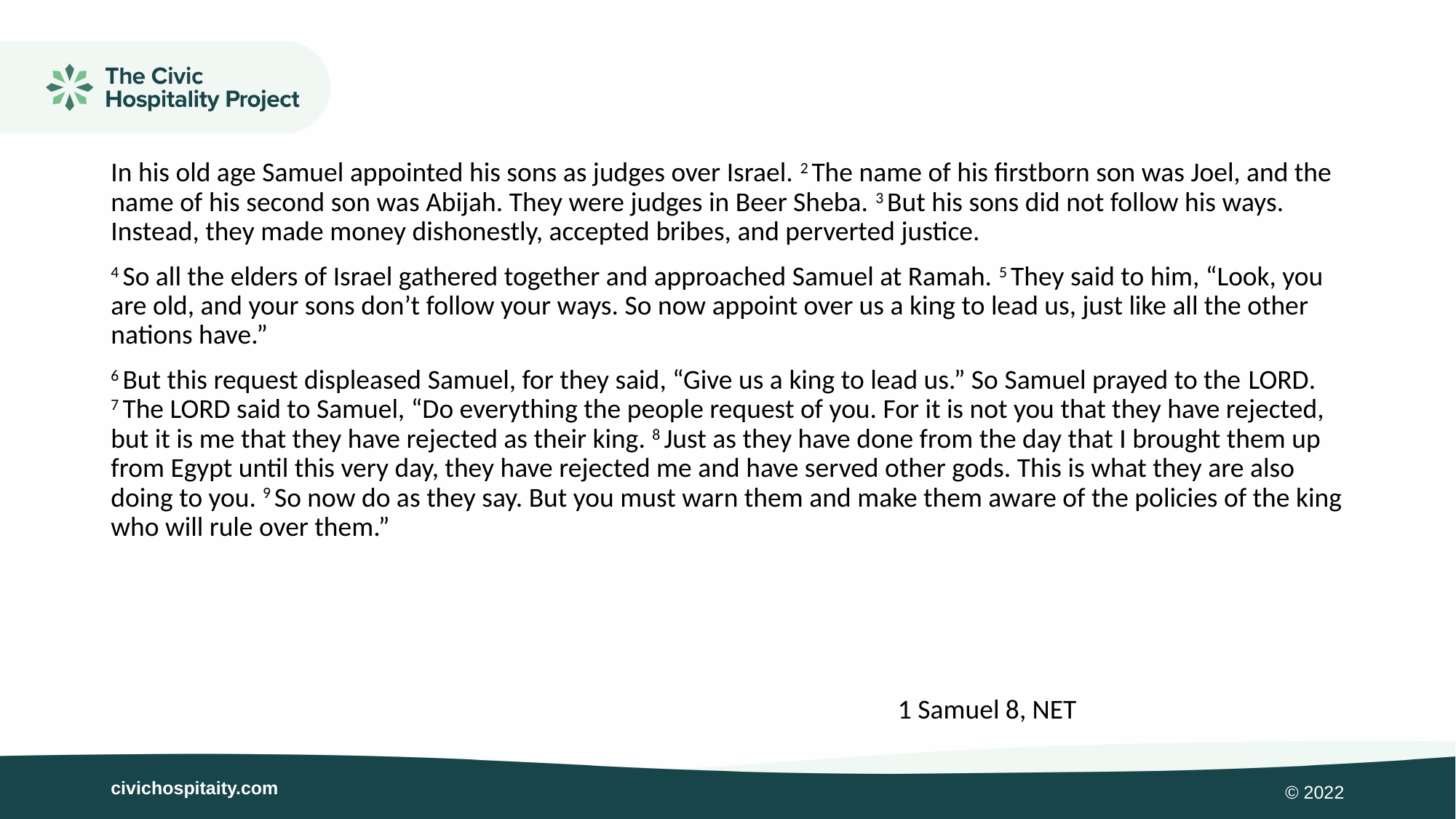

In his old age Samuel appointed his sons as judges over Israel. 2 The name of his firstborn son was Joel, and the name of his second son was Abijah. They were judges in Beer Sheba. 3 But his sons did not follow his ways. Instead, they made money dishonestly, accepted bribes, and perverted justice.
4 So all the elders of Israel gathered together and approached Samuel at Ramah. 5 They said to him, “Look, you are old, and your sons don’t follow your ways. So now appoint over us a king to lead us, just like all the other nations have.”
6 But this request displeased Samuel, for they said, “Give us a king to lead us.” So Samuel prayed to the Lord. 7 The Lord said to Samuel, “Do everything the people request of you. For it is not you that they have rejected, but it is me that they have rejected as their king. 8 Just as they have done from the day that I brought them up from Egypt until this very day, they have rejected me and have served other gods. This is what they are also doing to you. 9 So now do as they say. But you must warn them and make them aware of the policies of the king who will rule over them.”

1 Samuel 8, NET